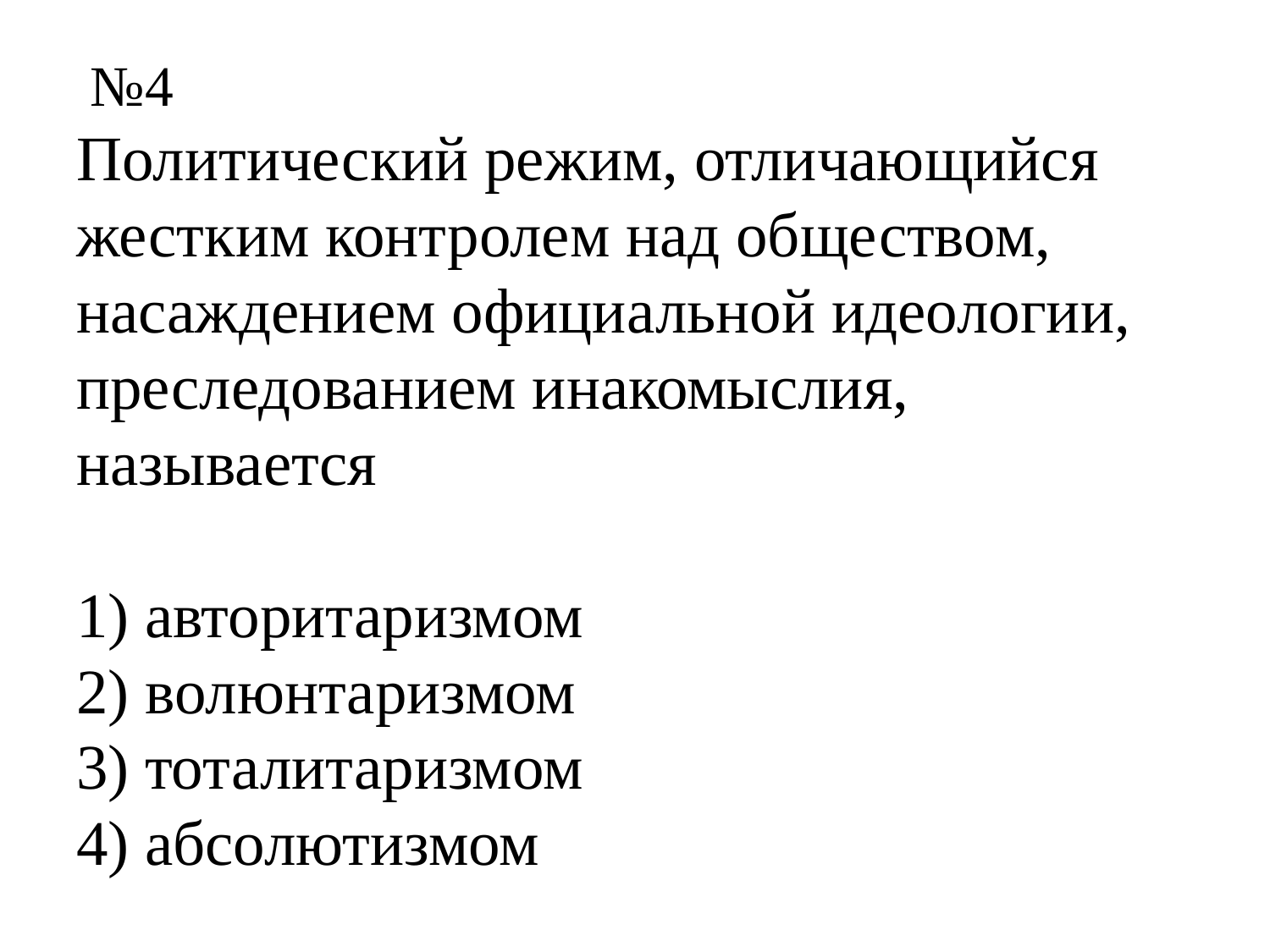

# №4 Политический режим, отличающийся жестким контролем над обществом, насаждением официальной идеологии, преследованием инакомыслия, называется  1) авторитаризмом 2) волюнтаризмом 3) тоталитаризмом 4) абсолютизмом